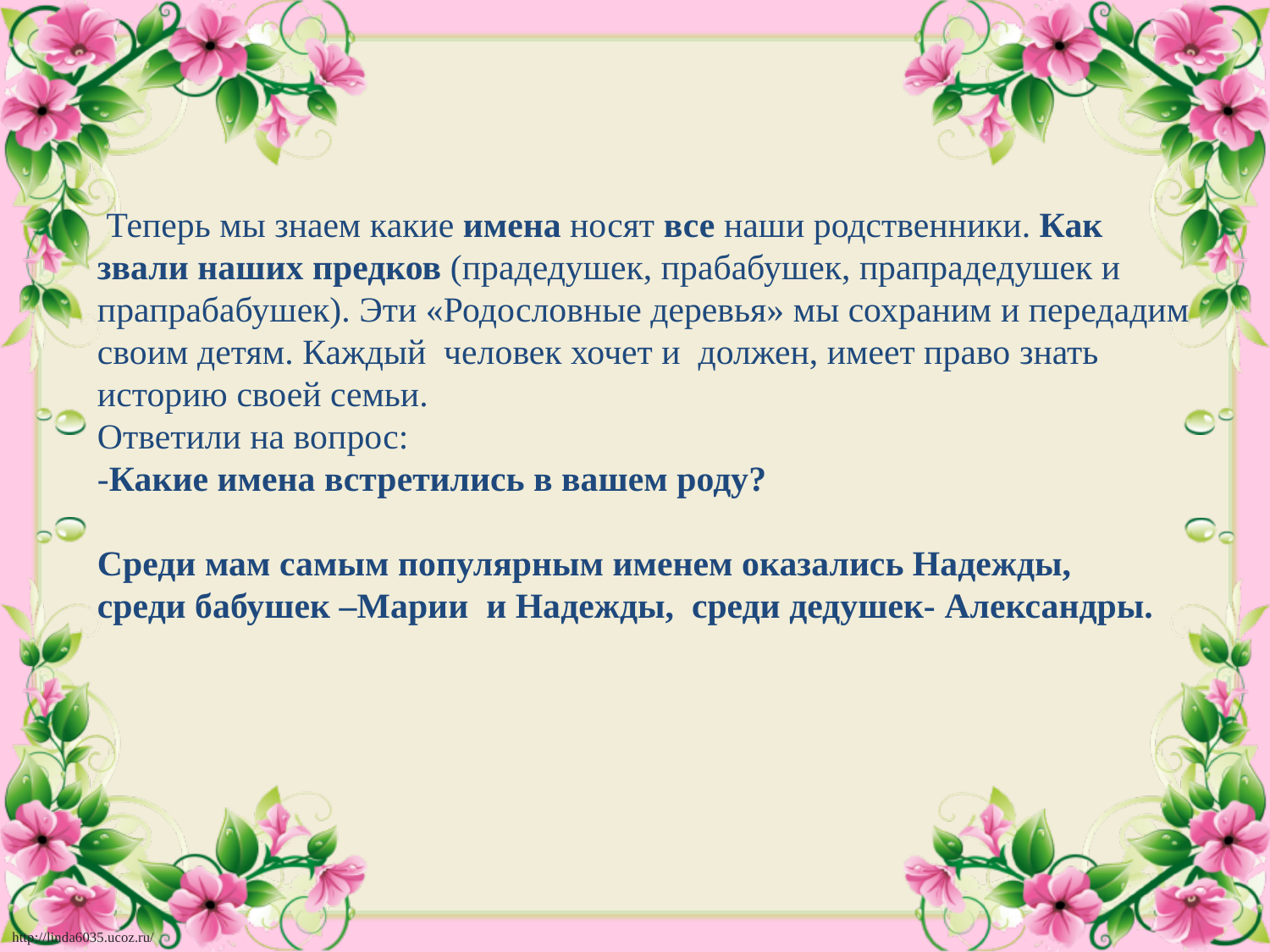

Теперь мы знаем какие имена носят все наши родственники. Как звали наших предков (прадедушек, прабабушек, прапрадедушек и прапрабабушек). Эти «Родословные деревья» мы сохраним и передадим своим детям. Каждый  человек хочет и  должен, имеет право знать историю своей семьи.
Ответили на вопрос:
-Какие имена встретились в вашем роду?

Среди мам самым популярным именем оказались Надежды,
среди бабушек –Марии  и Надежды,  среди дедушек- Александры.